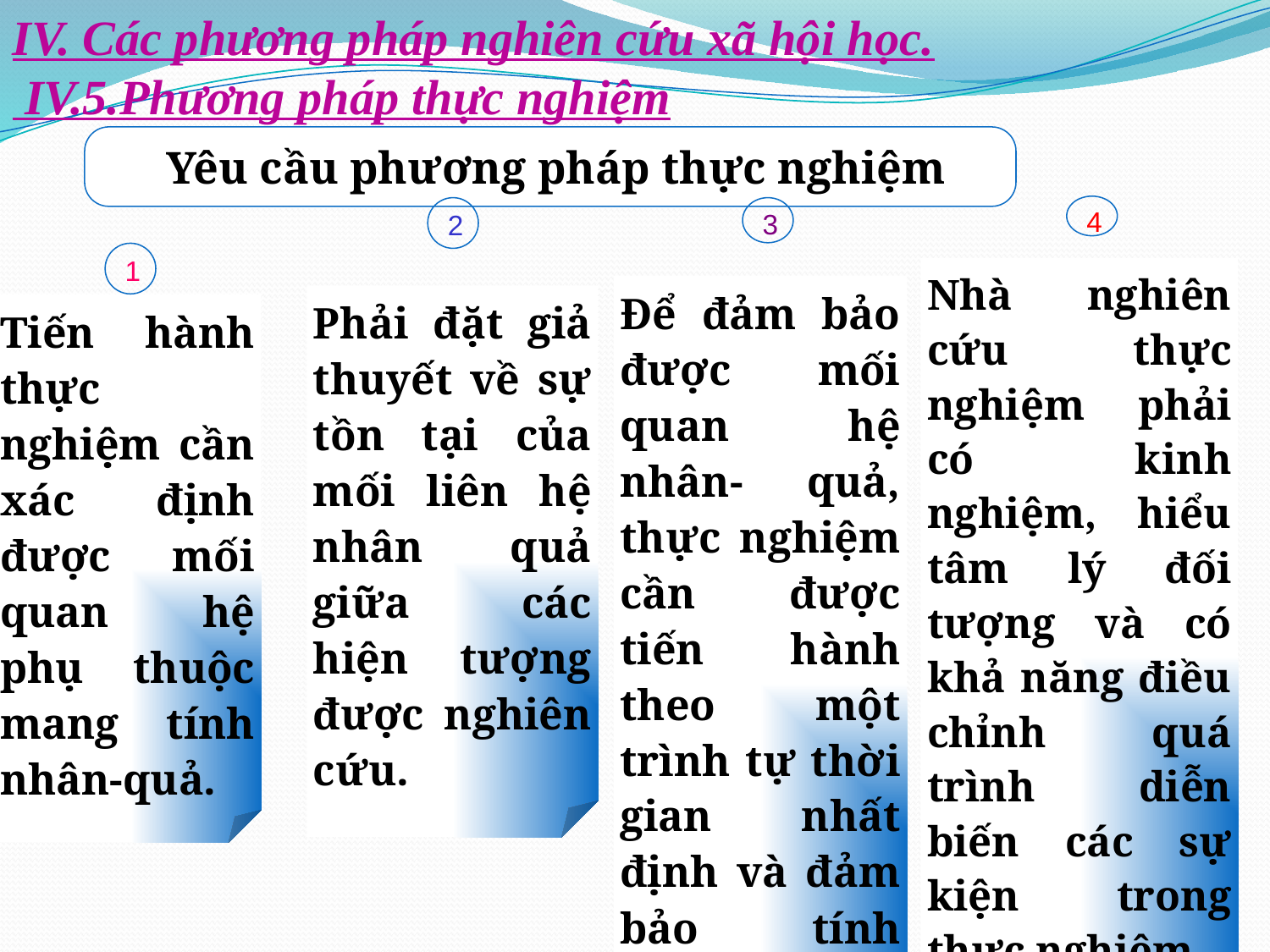

IV. Các phương pháp nghiên cứu xã hội học.
 IV.5.Phương pháp thực nghiệm

 Yêu cầu phương pháp thực nghiệm
4
Nhà nghiên cứu thực nghiệm phải có kinh nghiệm, hiểu tâm lý đối tượng và có khả năng điều chỉnh quá trình diễn biến các sự kiện trong thực nghiệm.

2
Phải đặt giả thuyết về sự tồn tại của mối liên hệ nhân quả giữa các hiện tượng được nghiên cứu.
3
Để đảm bảo được mối quan hệ nhân- quả, thực nghiệm cần được tiến hành theo một trình tự thời gian nhất định và đảm bảo tính khách quan.

1
Tiến hành thực nghiệm cần xác định được mối quan hệ phụ thuộc mang tính nhân-quả.